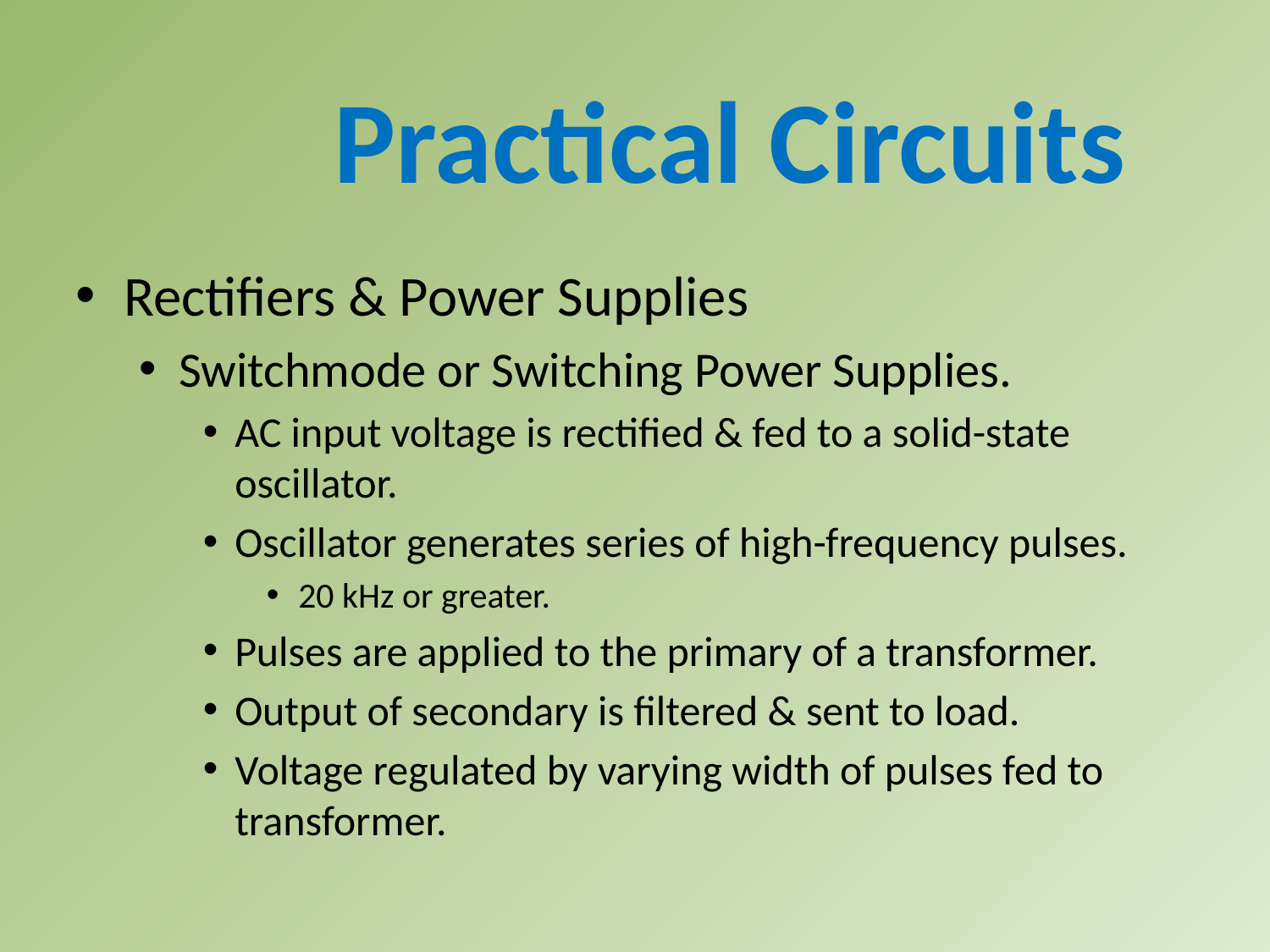

Practical Circuits
Rectifiers & Power Supplies
Switchmode or Switching Power Supplies.
AC input voltage is rectified & fed to a solid-state oscillator.
Oscillator generates series of high-frequency pulses.
20 kHz or greater.
Pulses are applied to the primary of a transformer.
Output of secondary is filtered & sent to load.
Voltage regulated by varying width of pulses fed to transformer.